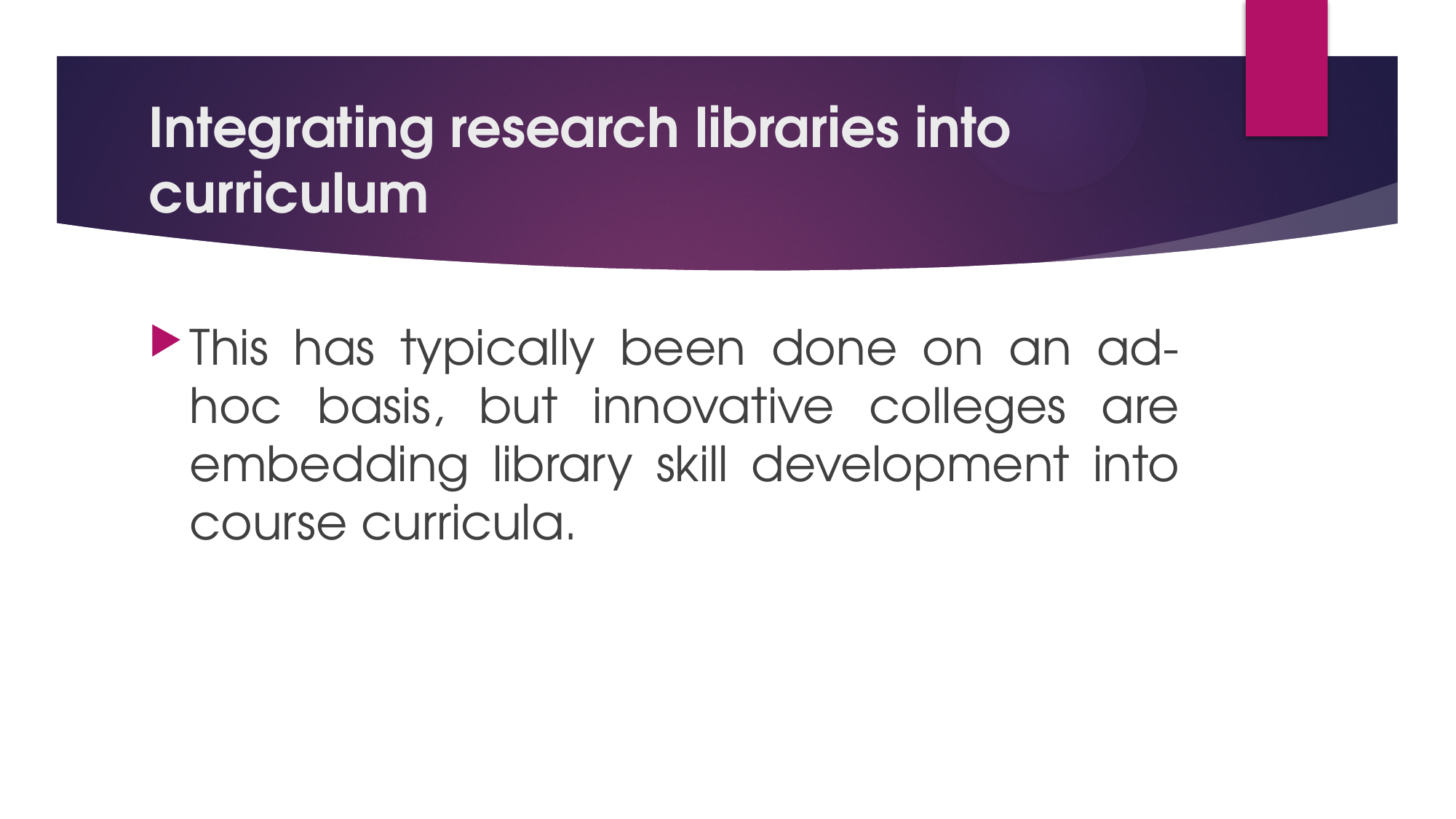

# Integrating research libraries into curriculum
This has typically been done on an ad-hoc basis, but innovative colleges are embedding library skill development into course curricula.